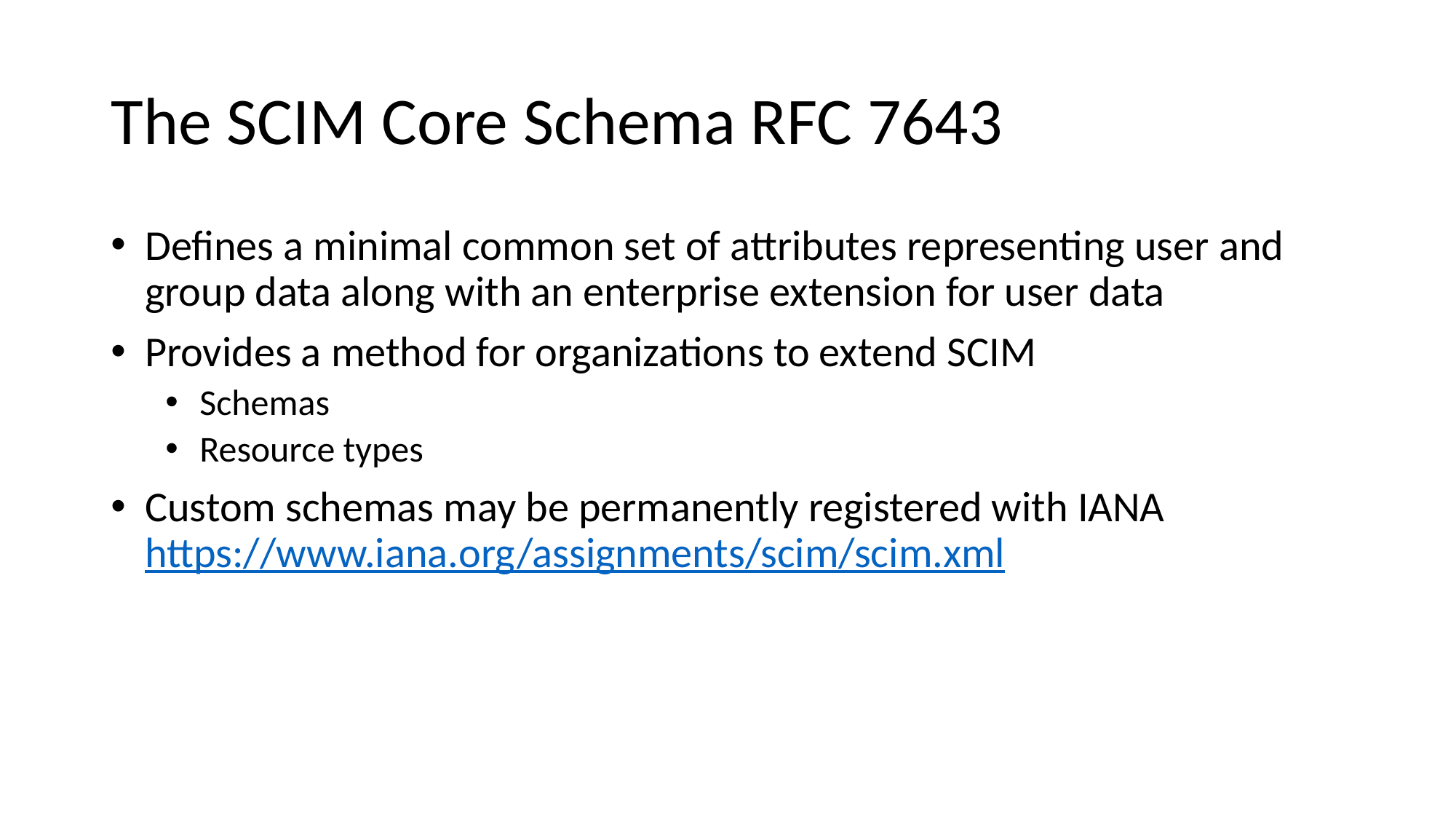

# The SCIM Core Schema RFC 7643
Defines a minimal common set of attributes representing user and group data along with an enterprise extension for user data
Provides a method for organizations to extend SCIM
Schemas
Resource types
Custom schemas may be permanently registered with IANA https://www.iana.org/assignments/scim/scim.xml